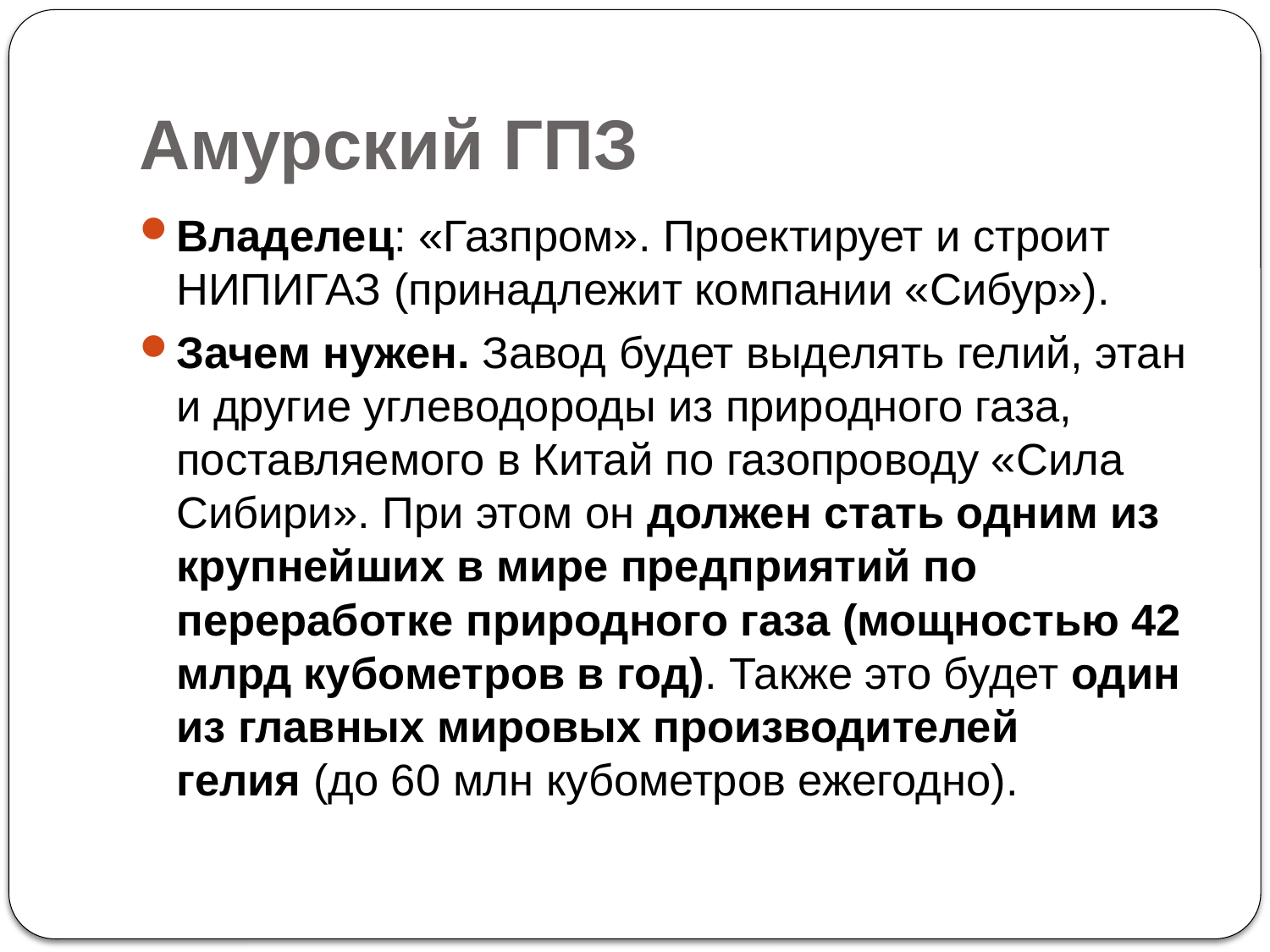

# Амурский ГПЗ
Владелец: «Газпром». Проектирует и строит НИПИГАЗ (принадлежит компании «Сибур»).
Зачем нужен. Завод будет выделять гелий, этан и другие углеводороды из природного газа, поставляемого в Китай по газопроводу «Сила Сибири». При этом он должен стать одним из крупнейших в мире предприятий по переработке природного газа (мощностью 42 млрд кубометров в год). Также это будет один из главных мировых производителей гелия (до 60 млн кубометров ежегодно).